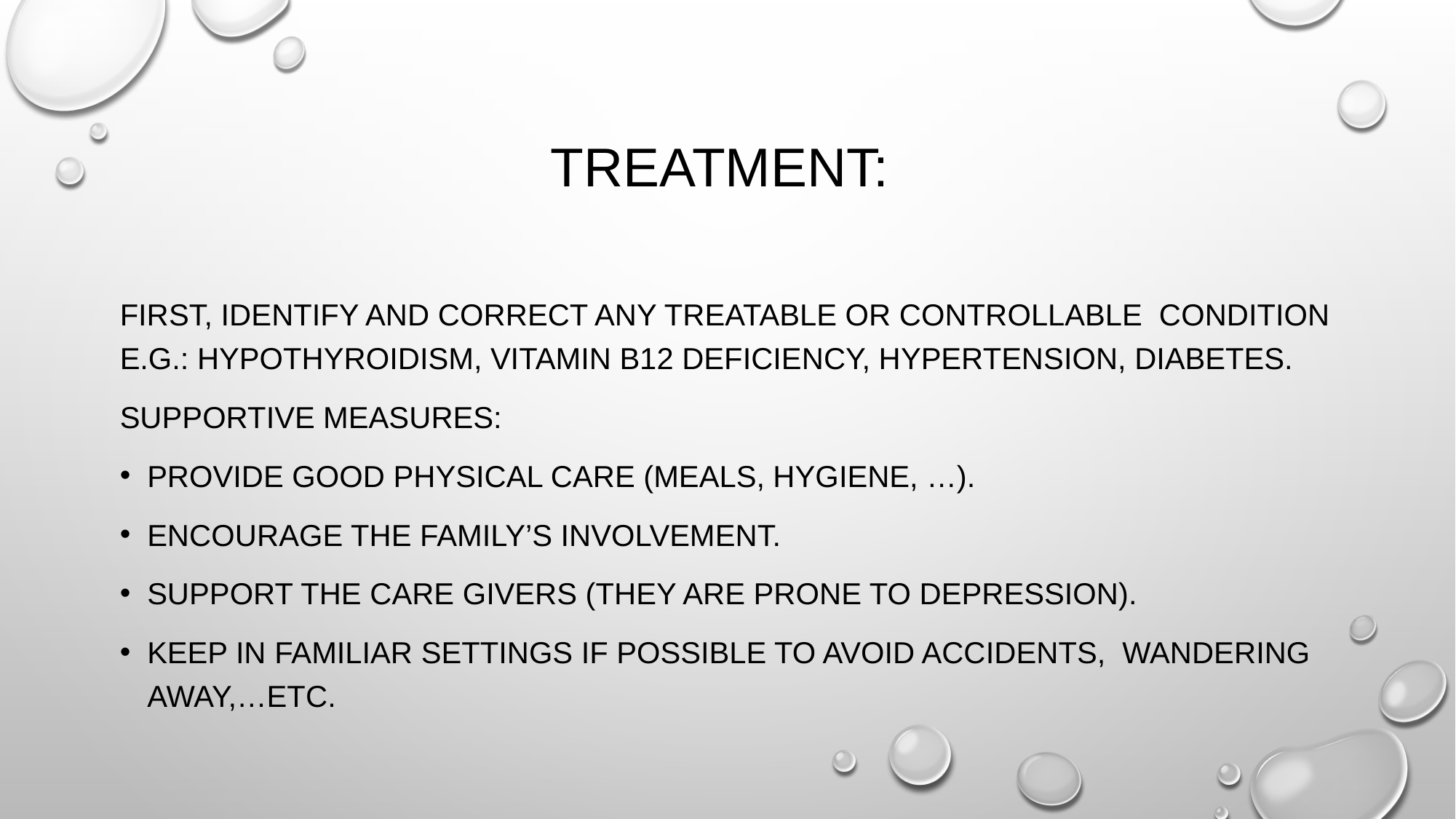

# Treatment:
First, Identify and correct any treatable or controllable  condition e.g.: hypothyroidism, vitamin B12 deficiency, hypertension, diabetes.
Supportive measures:
provide good physical care (meals, hygiene, …).
encourage the family’s involvement.
support the care givers (they are prone to depression).
keep in familiar settings if possible to avoid accidents,  wandering away,…etc.